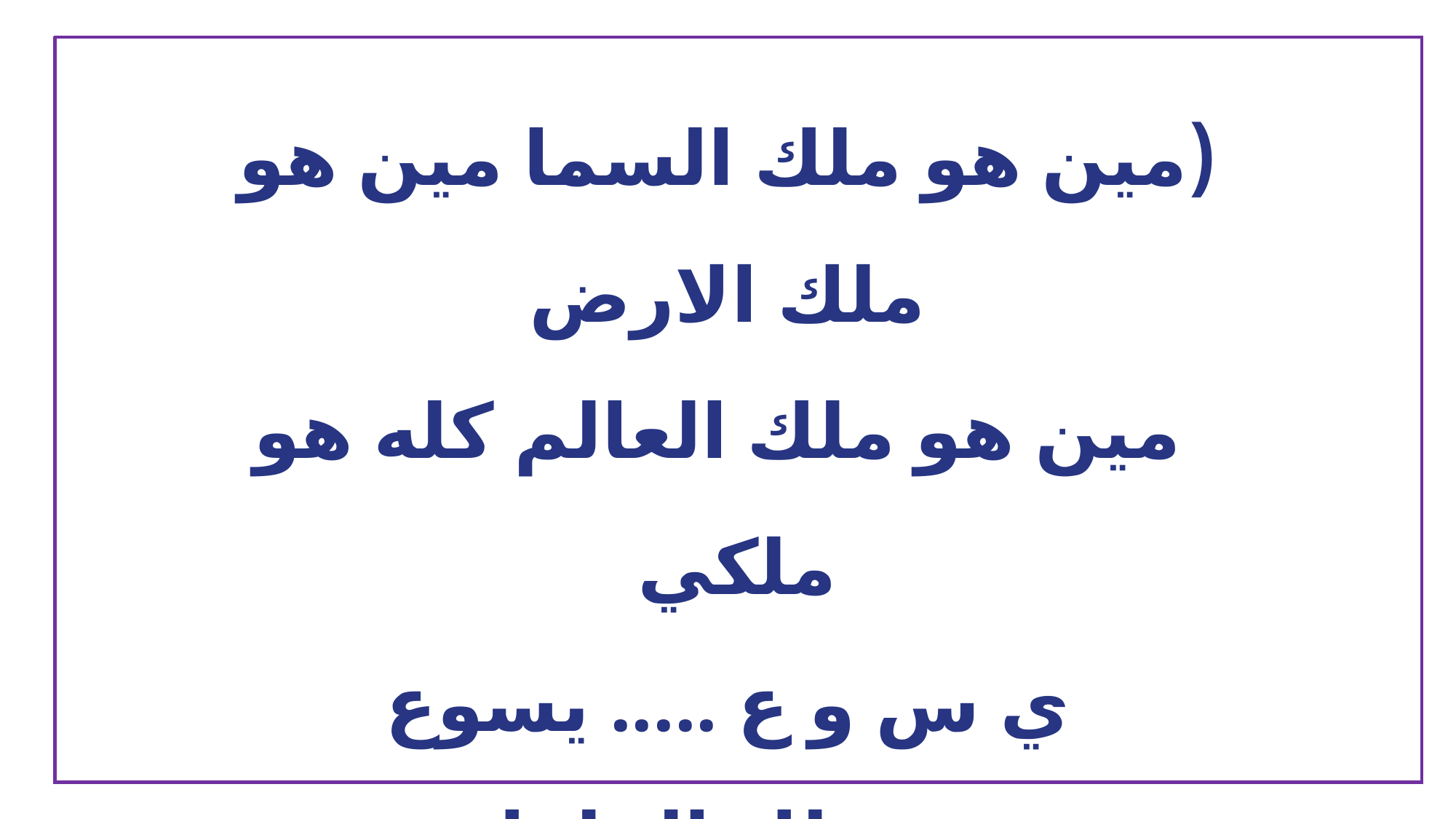

(مين هو ملك السما مين هو ملك الارض
 مين هو ملك العالم كله هو ملكي
ي س و ع ..... يسوع
 هو ملك الملوك
هو ملك العالم كله هو ملكي)٢